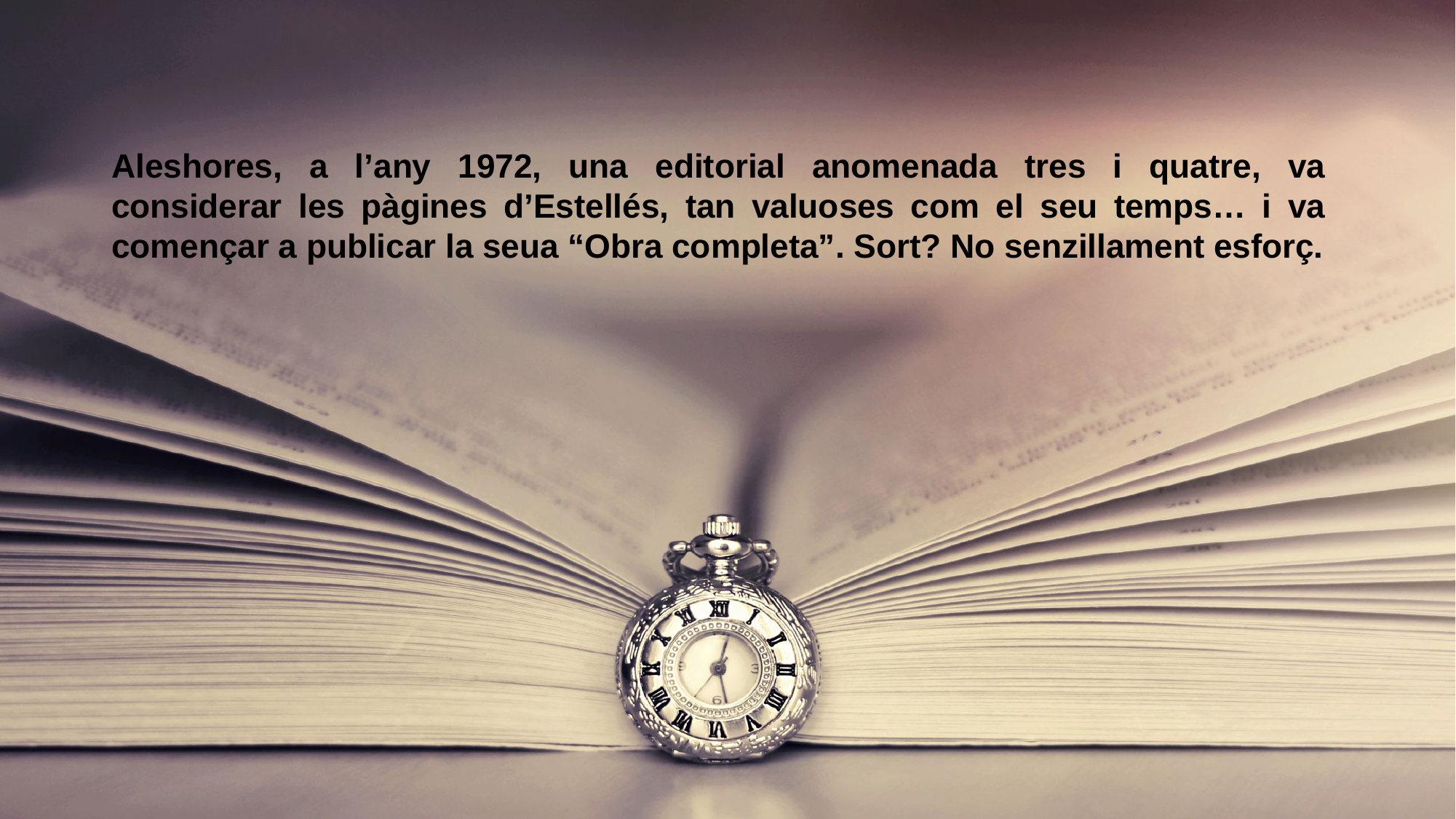

Aleshores, a l’any 1972, una editorial anomenada tres i quatre, va considerar les pàgines d’Estellés, tan valuoses com el seu temps… i va començar a publicar la seua “Obra completa”. Sort? No senzillament esforç.